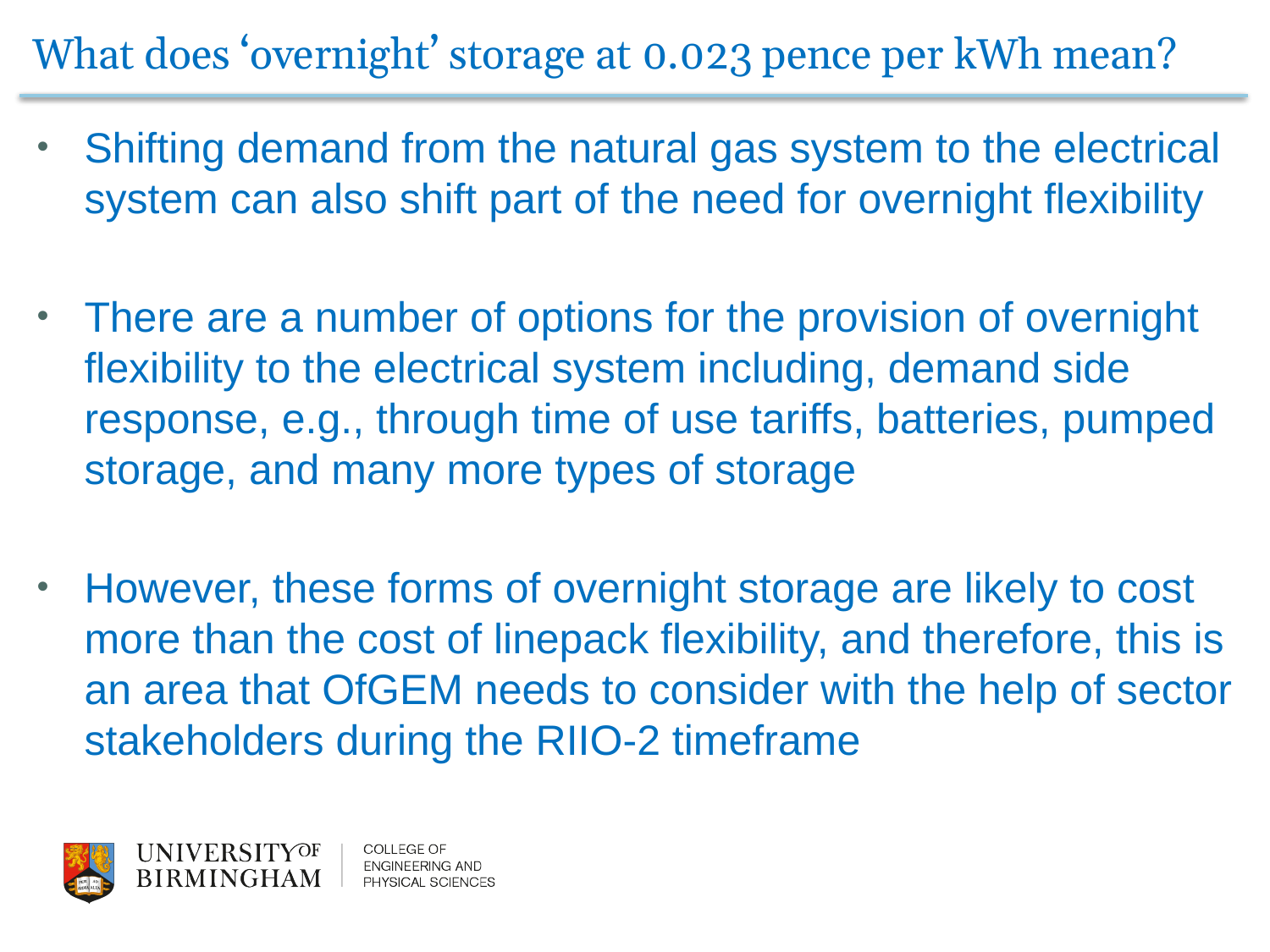

# What does ‘overnight’ storage at 0.023 pence per kWh mean?
Shifting demand from the natural gas system to the electrical system can also shift part of the need for overnight flexibility

There are a number of options for the provision of overnight flexibility to the electrical system including, demand side response, e.g., through time of use tariffs, batteries, pumped storage, and many more types of storage

However, these forms of overnight storage are likely to cost more than the cost of linepack flexibility, and therefore, this is an area that OfGEM needs to consider with the help of sector stakeholders during the RIIO-2 timeframe